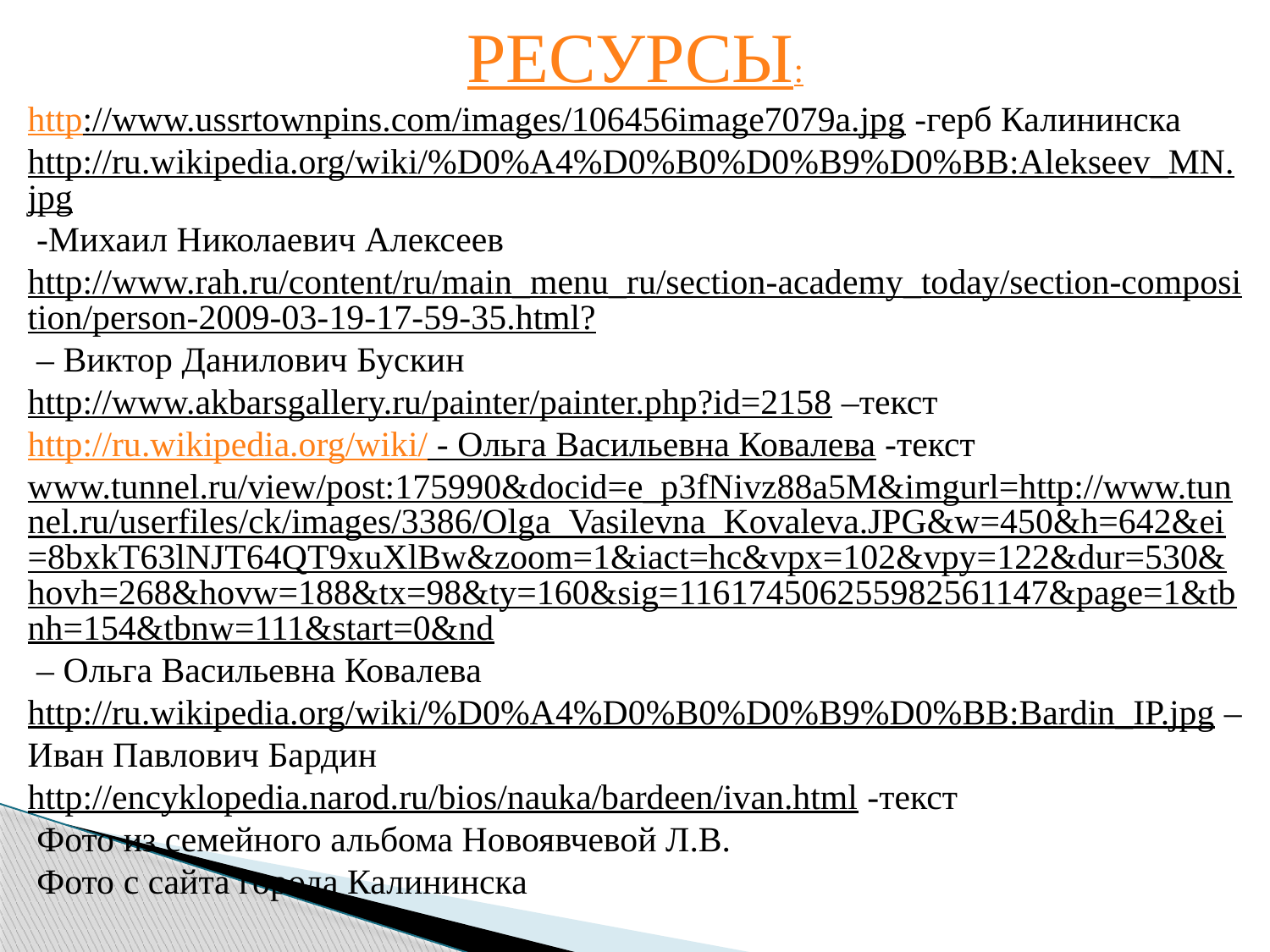

РЕСУРСЫ:
http://www.ussrtownpins.com/images/106456image7079a.jpg -герб Калининска
http://ru.wikipedia.org/wiki/%D0%A4%D0%B0%D0%B9%D0%BB:Alekseev_MN.jpg -Михаил Николаевич Алексеев
http://www.rah.ru/content/ru/main_menu_ru/section-academy_today/section-composition/person-2009-03-19-17-59-35.html? – Виктор Данилович Бускин
http://www.akbarsgallery.ru/painter/painter.php?id=2158 –текст
http://ru.wikipedia.org/wiki/ - Ольга Васильевна Ковалева -текст
www.tunnel.ru/view/post:175990&docid=e_p3fNivz88a5M&imgurl=http://www.tunnel.ru/userfiles/ck/images/3386/Olga_Vasilevna_Kovaleva.JPG&w=450&h=642&ei=8bxkT63lNJT64QT9xuXlBw&zoom=1&iact=hc&vpx=102&vpy=122&dur=530&hovh=268&hovw=188&tx=98&ty=160&sig=116174506255982561147&page=1&tbnh=154&tbnw=111&start=0&nd – Ольга Васильевна Ковалева
http://ru.wikipedia.org/wiki/%D0%A4%D0%B0%D0%B9%D0%BB:Bardin_IP.jpg –Иван Павлович Бардин
http://encyklopedia.narod.ru/bios/nauka/bardeen/ivan.html -текст
 Фото из семейного альбома Новоявчевой Л.В.
 Фото с сайта города Калининска